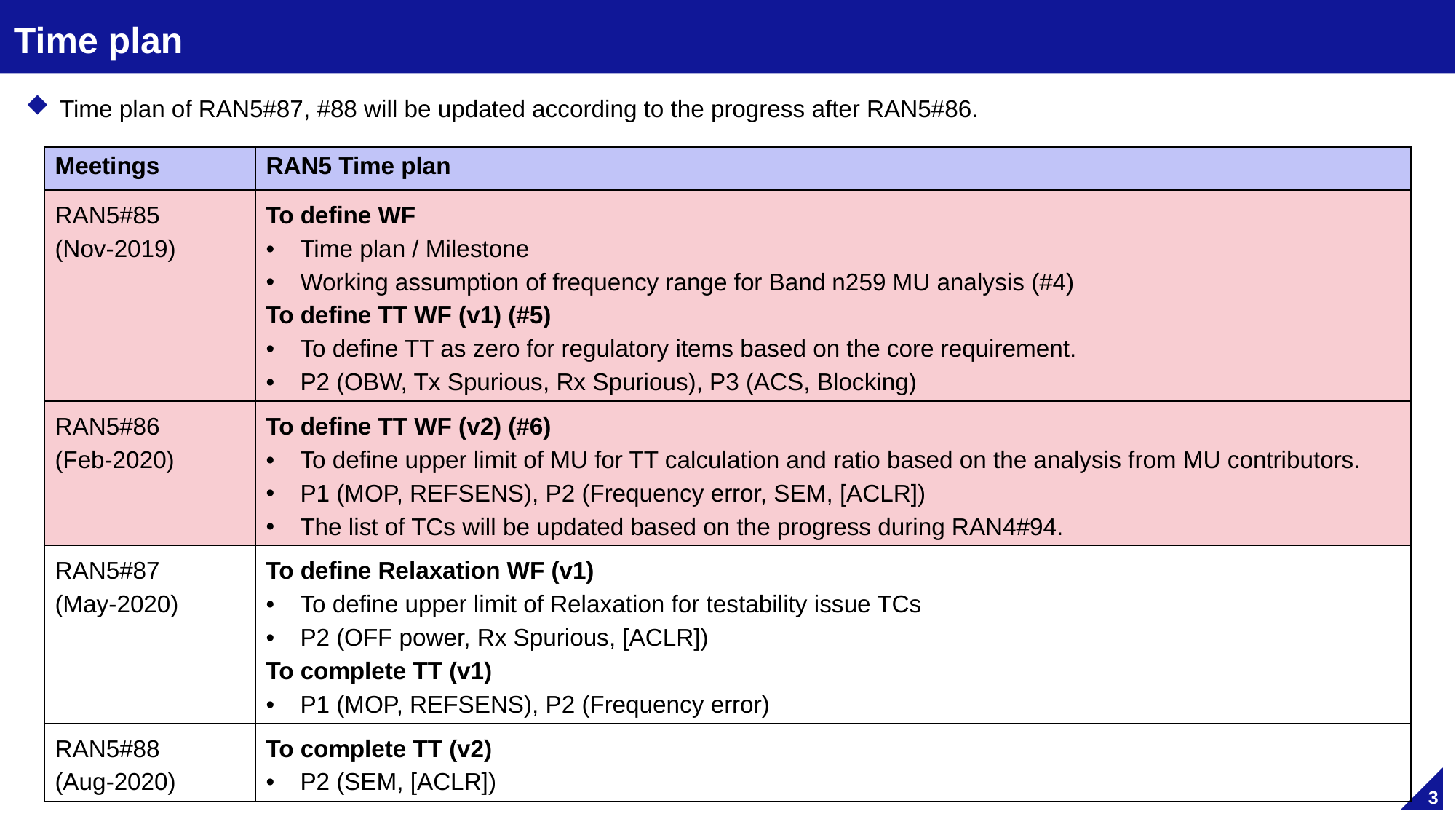

# Time plan
Time plan of RAN5#87, #88 will be updated according to the progress after RAN5#86.
| Meetings | RAN5 Time plan |
| --- | --- |
| RAN5#85 (Nov-2019) | To define WF Time plan / Milestone Working assumption of frequency range for Band n259 MU analysis (#4) To define TT WF (v1) (#5) To define TT as zero for regulatory items based on the core requirement. P2 (OBW, Tx Spurious, Rx Spurious), P3 (ACS, Blocking) |
| RAN5#86 (Feb-2020) | To define TT WF (v2) (#6) To define upper limit of MU for TT calculation and ratio based on the analysis from MU contributors. P1 (MOP, REFSENS), P2 (Frequency error, SEM, [ACLR]) The list of TCs will be updated based on the progress during RAN4#94. |
| RAN5#87 (May-2020) | To define Relaxation WF (v1) To define upper limit of Relaxation for testability issue TCs P2 (OFF power, Rx Spurious, [ACLR]) To complete TT (v1) P1 (MOP, REFSENS), P2 (Frequency error) |
| RAN5#88 (Aug-2020) | To complete TT (v2) P2 (SEM, [ACLR]) |
3